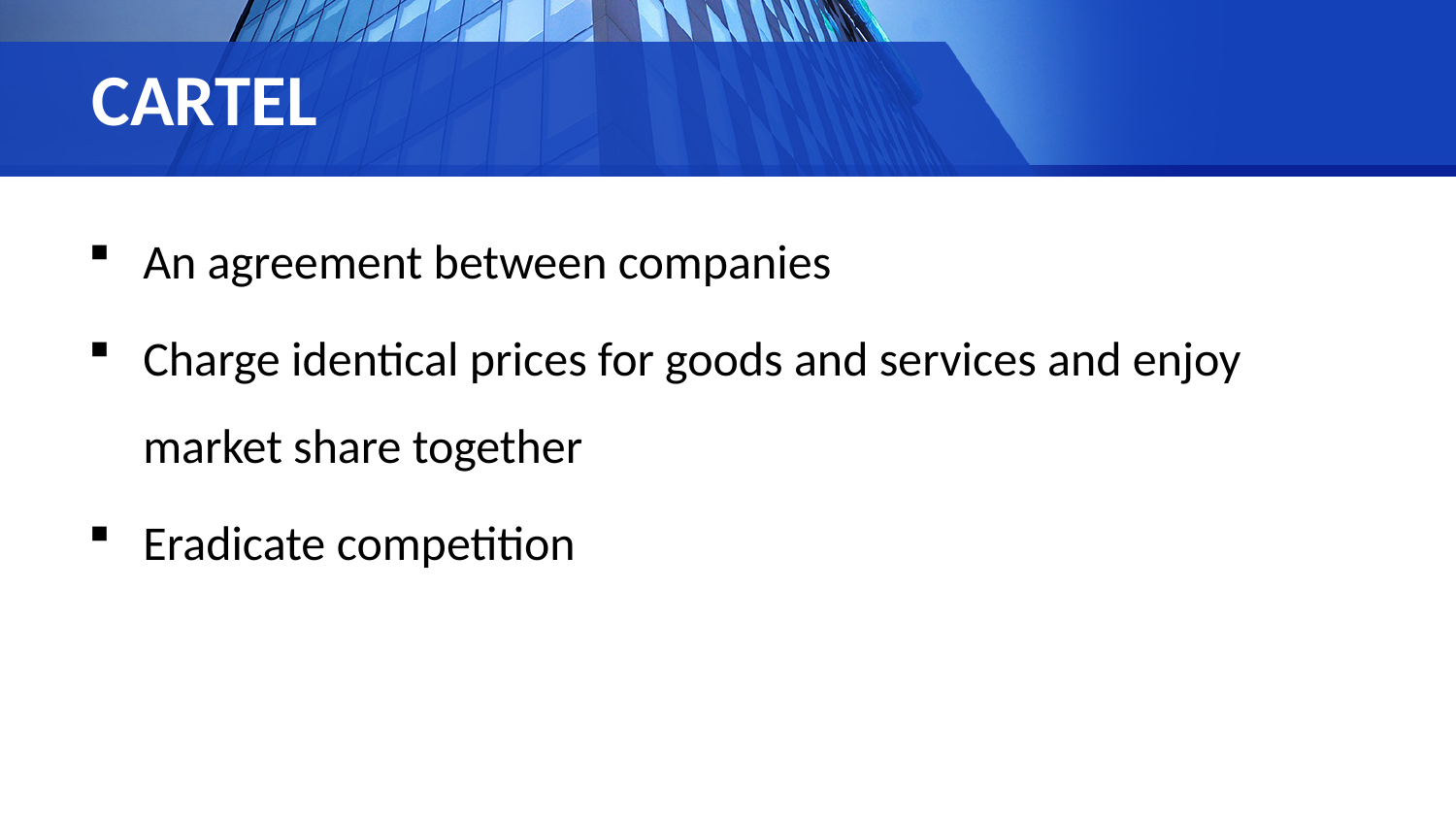

# CARTEL
An agreement between companies
Charge identical prices for goods and services and enjoy market share together
Eradicate competition